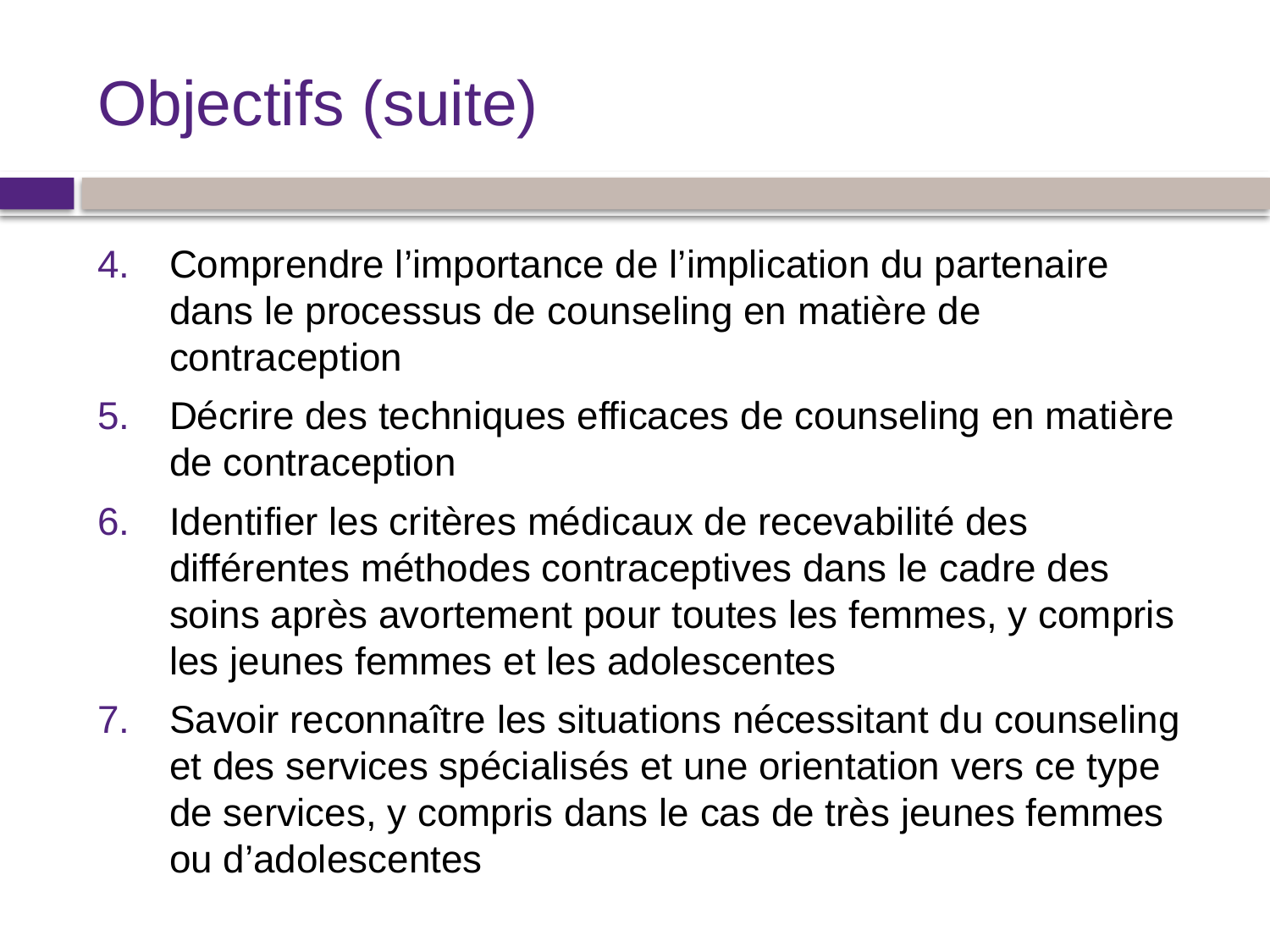

# Objectifs (suite)
Comprendre l’importance de l’implication du partenaire dans le processus de counseling en matière de contraception
Décrire des techniques efficaces de counseling en matière de contraception
Identifier les critères médicaux de recevabilité des différentes méthodes contraceptives dans le cadre des soins après avortement pour toutes les femmes, y compris les jeunes femmes et les adolescentes
Savoir reconnaître les situations nécessitant du counseling et des services spécialisés et une orientation vers ce type de services, y compris dans le cas de très jeunes femmes ou d’adolescentes